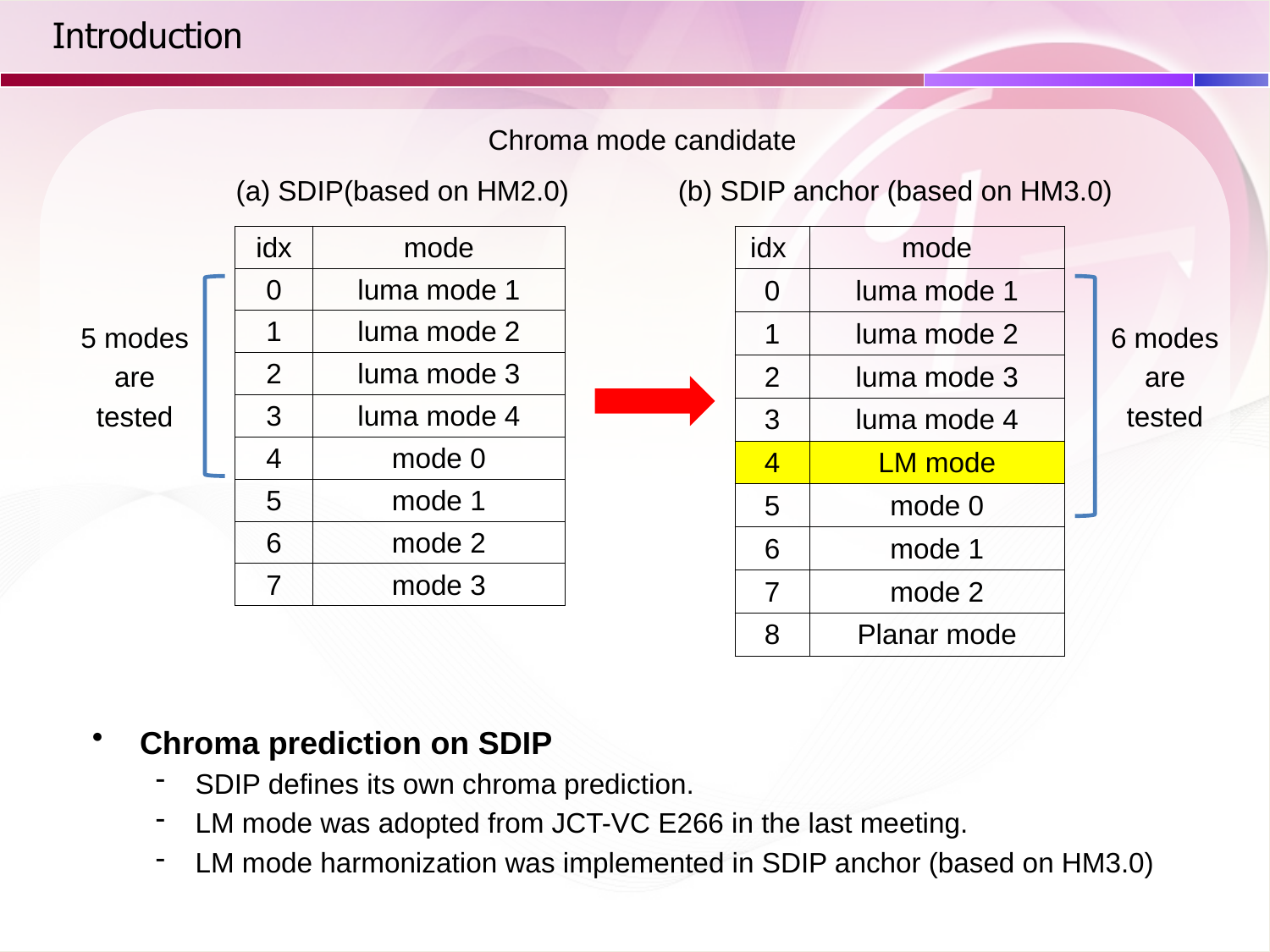

# Introduction
Chroma mode candidate
                 (a) SDIP(based on HM2.0)              (b) SDIP anchor (based on HM3.0)
| idx | mode |
| --- | --- |
| 0 | luma mode 1 |
| 1 | luma mode 2 |
| 2 | luma mode 3 |
| 3 | luma mode 4 |
| 4 | mode 0 |
| 5 | mode 1 |
| 6 | mode 2 |
| 7 | mode 3 |
| idx | mode |
| --- | --- |
| 0 | luma mode 1 |
| 1 | luma mode 2 |
| 2 | luma mode 3 |
| 3 | luma mode 4 |
| 4 | LM mode |
| 5 | mode 0 |
| 6 | mode 1 |
| 7 | mode 2 |
| 8 | Planar mode |

5 modes
are
tested
6 modes
are
tested

Chroma prediction on SDIP
SDIP defines its own chroma prediction.
LM mode was adopted from JCT-VC E266 in the last meeting.
LM mode harmonization was implemented in SDIP anchor (based on HM3.0)